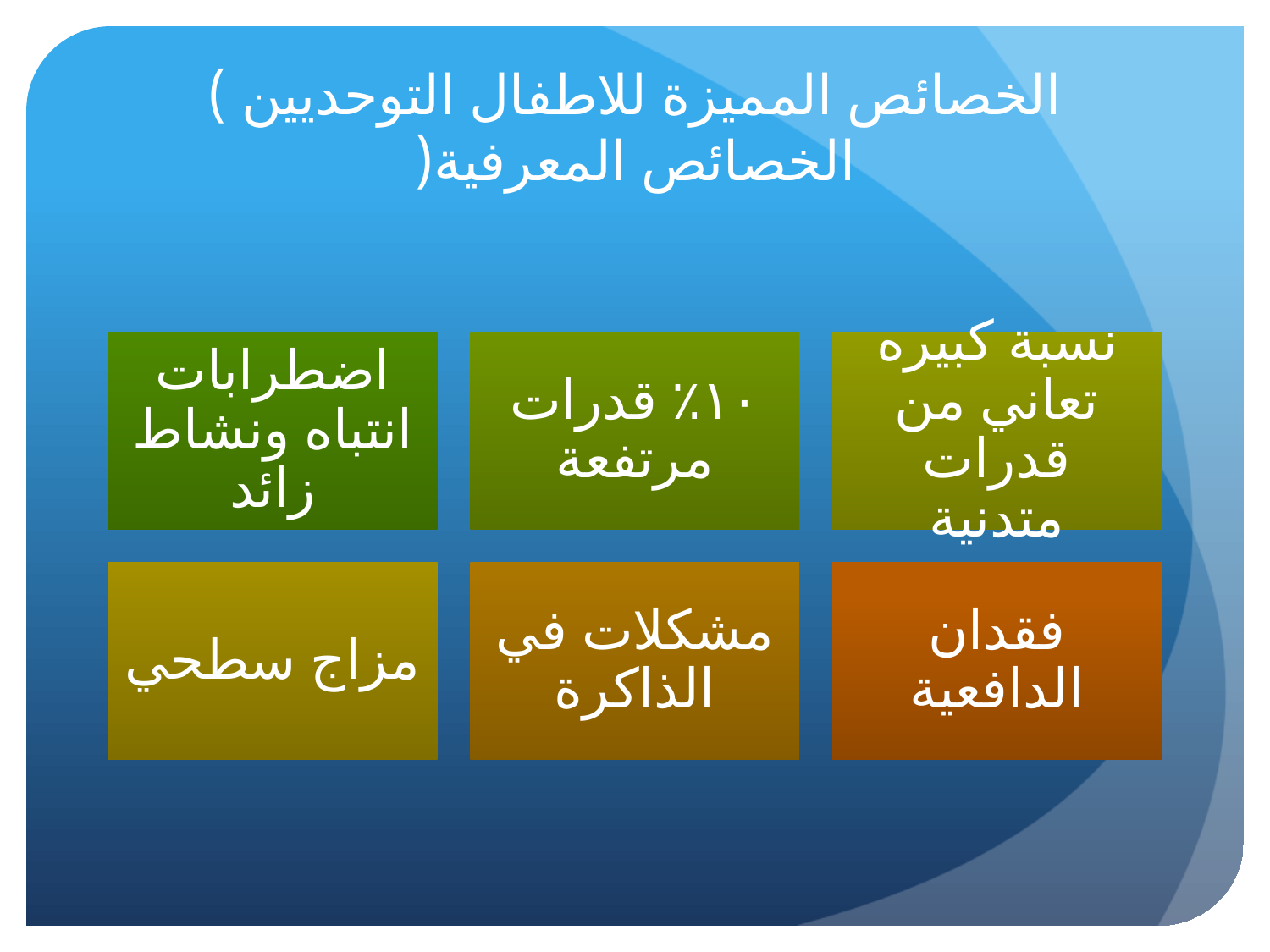

# الخصائص المميزة للاطفال التوحديين ) الخصائص المعرفية(
اضطرابات انتباه ونشاط زائد
١٠٪ قدرات مرتفعة
نسبة كبيره تعاني من قدرات متدنية
مزاج سطحي
مشكلات في الذاكرة
فقدان الدافعية